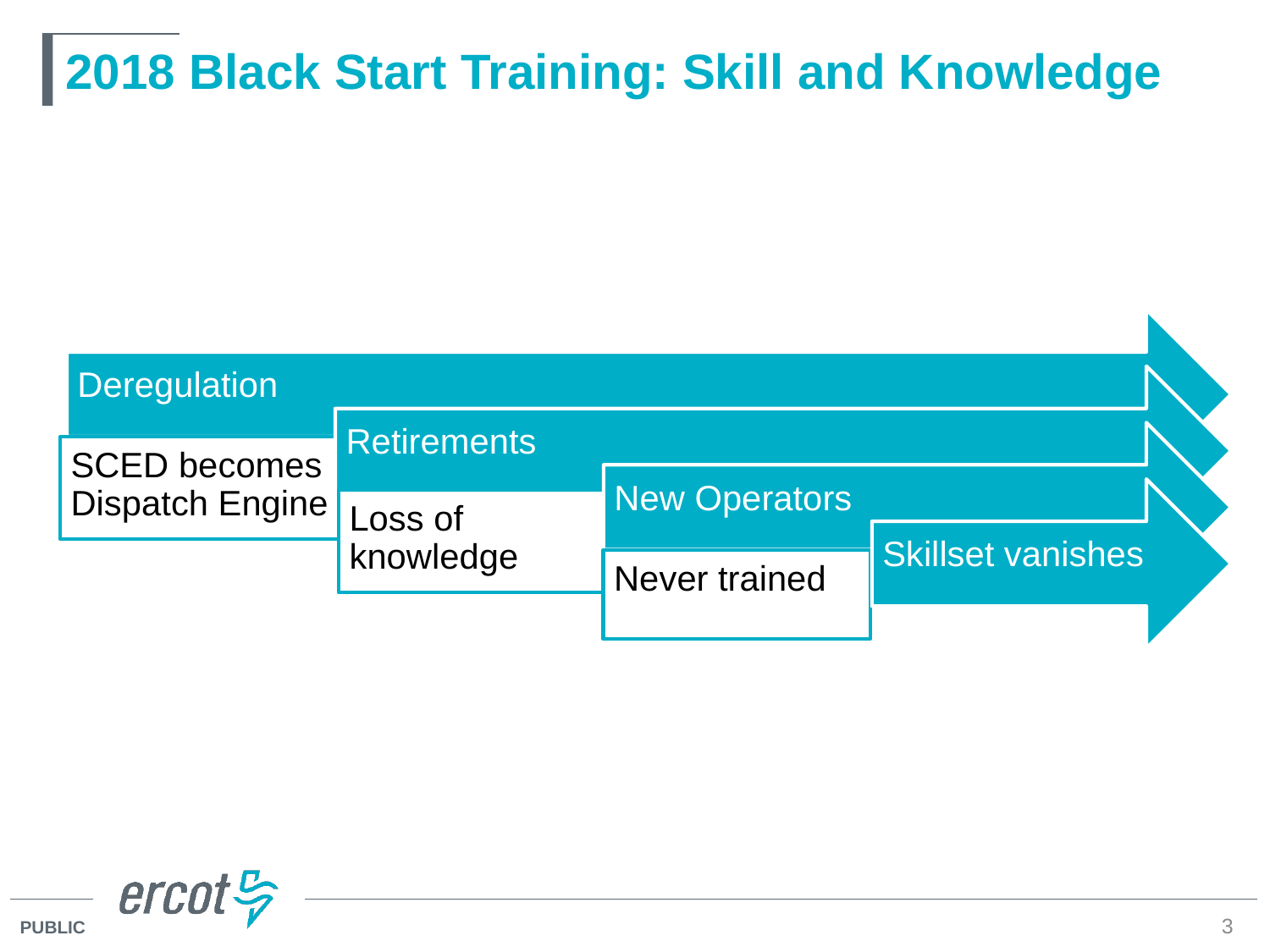

# 2018 Black Start Training: Skill and Knowledge
Deregulation
SCED becomes Dispatch Engine
Retirements
Loss of knowledge
New Operators
Never trained
Skillset vanishes
3